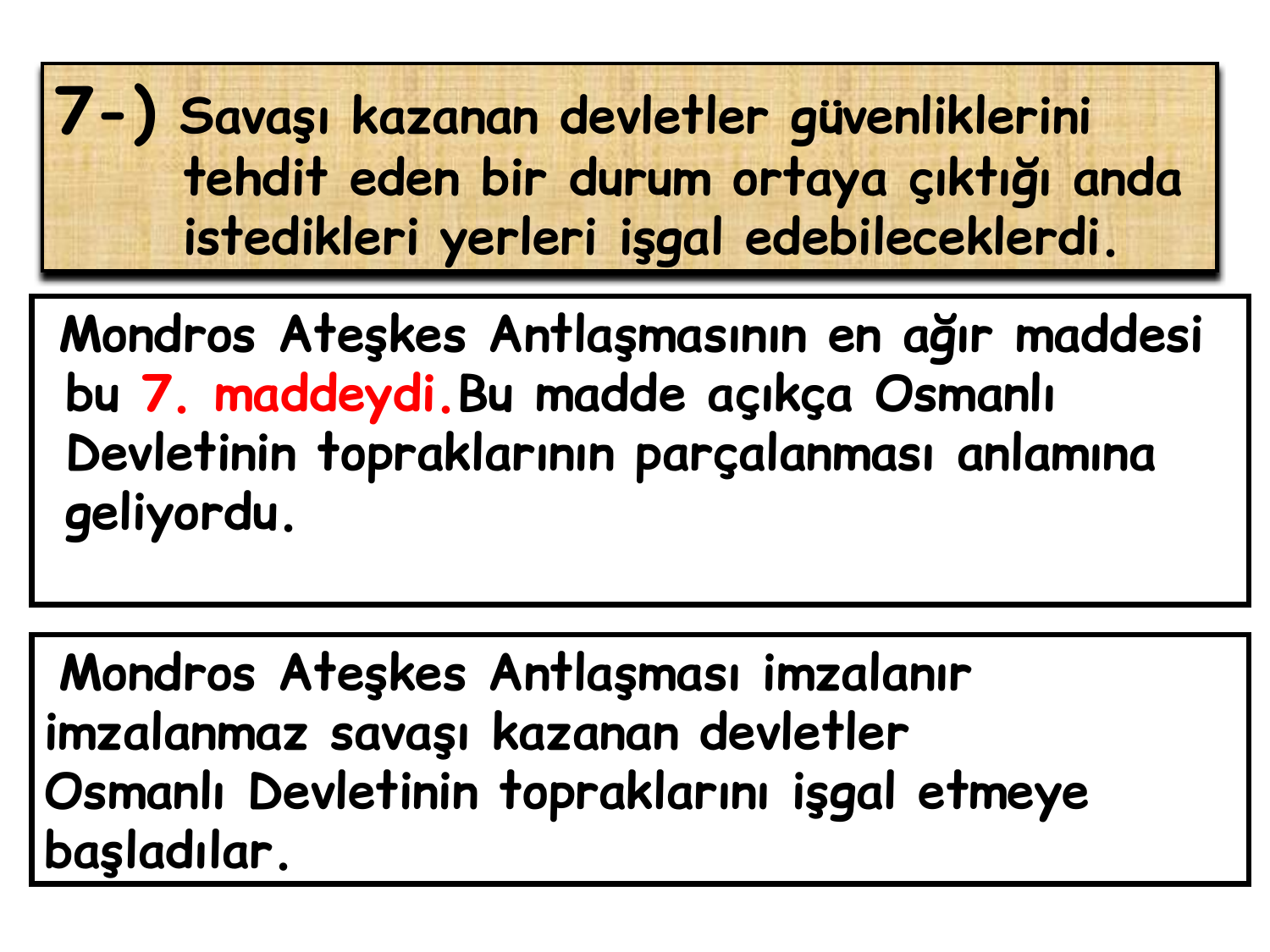

7-) Savaşı kazanan devletler güvenliklerini
      tehdit eden bir durum ortaya çıktığı anda
      istedikleri yerleri işgal edebileceklerdi.
  Mondros Ateşkes Antlaşmasının en ağır maddesi
 bu 7. maddeydi.Bu madde açıkça Osmanlı
 Devletinin topraklarının parçalanması anlamına
 geliyordu.

  Mondros Ateşkes Antlaşması imzalanır imzalanmaz savaşı kazanan devletler
Osmanlı Devletinin topraklarını işgal etmeye başladılar.